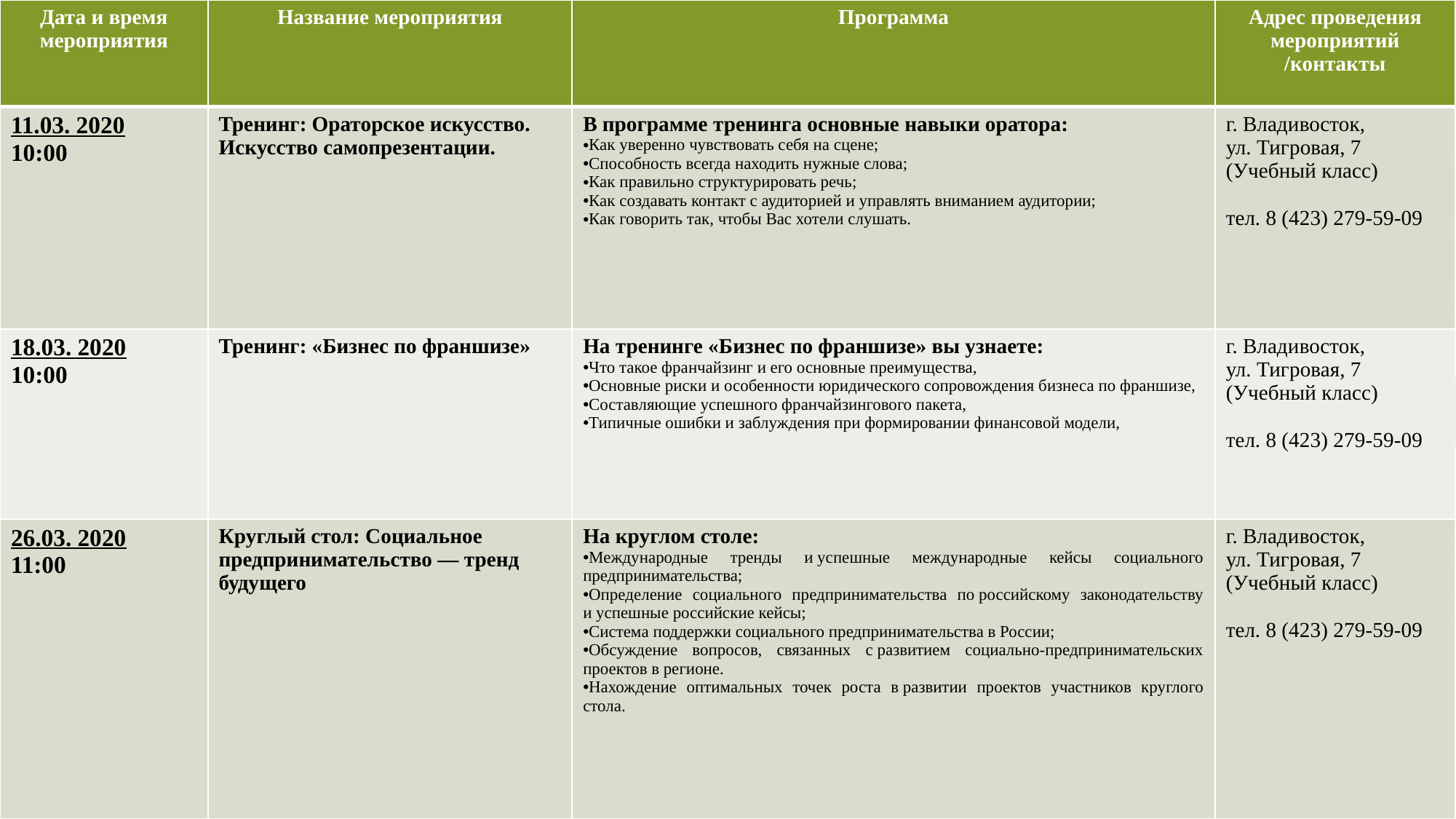

| Дата и время мероприятия | Название мероприятия | Программа | Адрес проведения мероприятий /контакты |
| --- | --- | --- | --- |
| 11.03. 2020 10:00 | Тренинг: Ораторское искусство. Искусство самопрезентации. | В программе тренинга основные навыки оратора: Как уверенно чувствовать себя на сцене; Способность всегда находить нужные слова; Как правильно структурировать речь; Как создавать контакт с аудиторией и управлять вниманием аудитории; Как говорить так, чтобы Вас хотели слушать. | г. Владивосток, ул. Тигровая, 7 (Учебный класс) тел. 8 (423) 279-59-09 |
| 18.03. 2020 10:00 | Тренинг: «Бизнес по франшизе» | На тренинге «Бизнес по франшизе» вы узнаете: Что такое франчайзинг и его основные преимущества, Основные риски и особенности юридического сопровождения бизнеса по франшизе, Составляющие успешного франчайзингового пакета, Типичные ошибки и заблуждения при формировании финансовой модели, | г. Владивосток, ул. Тигровая, 7 (Учебный класс) тел. 8 (423) 279-59-09 |
| 26.03. 2020 11:00 | Круглый стол: Социальное предпринимательство — тренд будущего | На круглом столе: Международные тренды и успешные международные кейсы социального предпринимательства; Определение социального предпринимательства по российскому законодательству и успешные российские кейсы; Система поддержки социального предпринимательства в России; Обсуждение вопросов, связанных с развитием социально-предпринимательских проектов в регионе. Нахождение оптимальных точек роста в развитии проектов участников круглого стола. | г. Владивосток, ул. Тигровая, 7 (Учебный класс) тел. 8 (423) 279-59-09 |